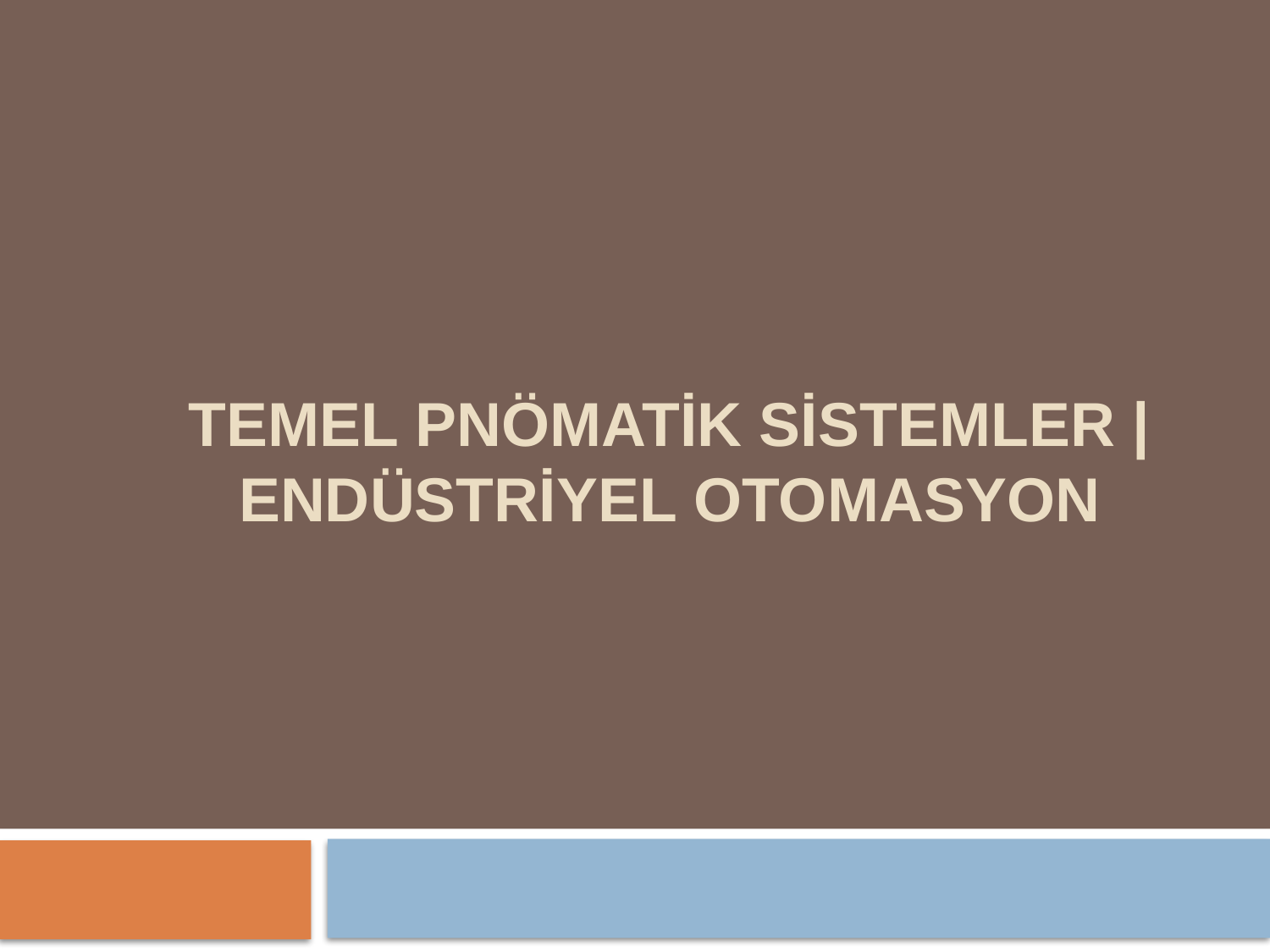

# Temel Pnömatİk Sistemler | Endüstriyel Otomasyon